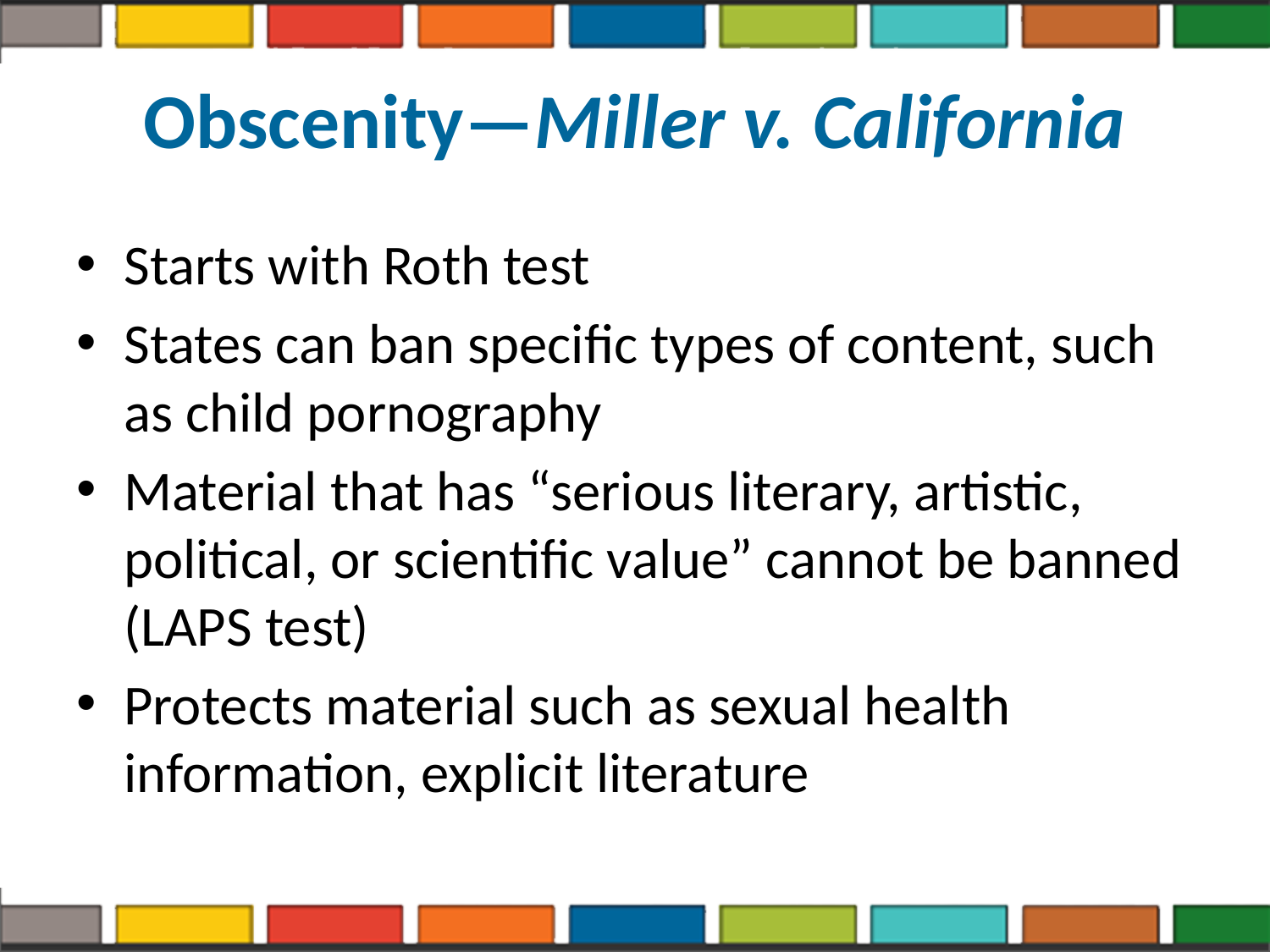

# Obscenity—Miller v. California
Starts with Roth test
States can ban specific types of content, such as child pornography
Material that has “serious literary, artistic, political, or scientific value” cannot be banned (LAPS test)
Protects material such as sexual health information, explicit literature